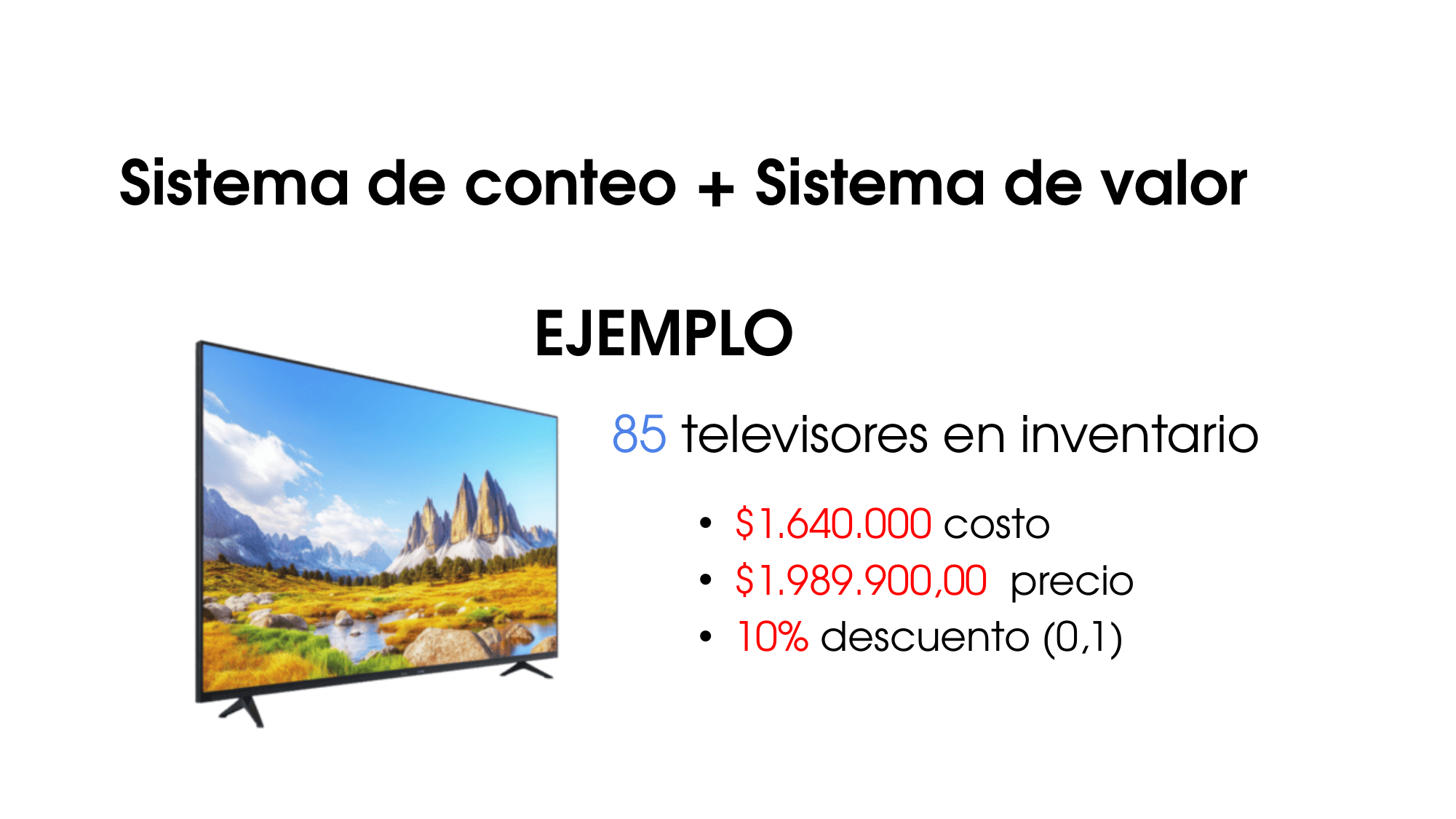

Sistema de conteo + Sistema de valor
EJEMPLO

85 televisores en inventario
$1.640.000 costo
$1.989.900,00  precio
10% descuento (0,1)